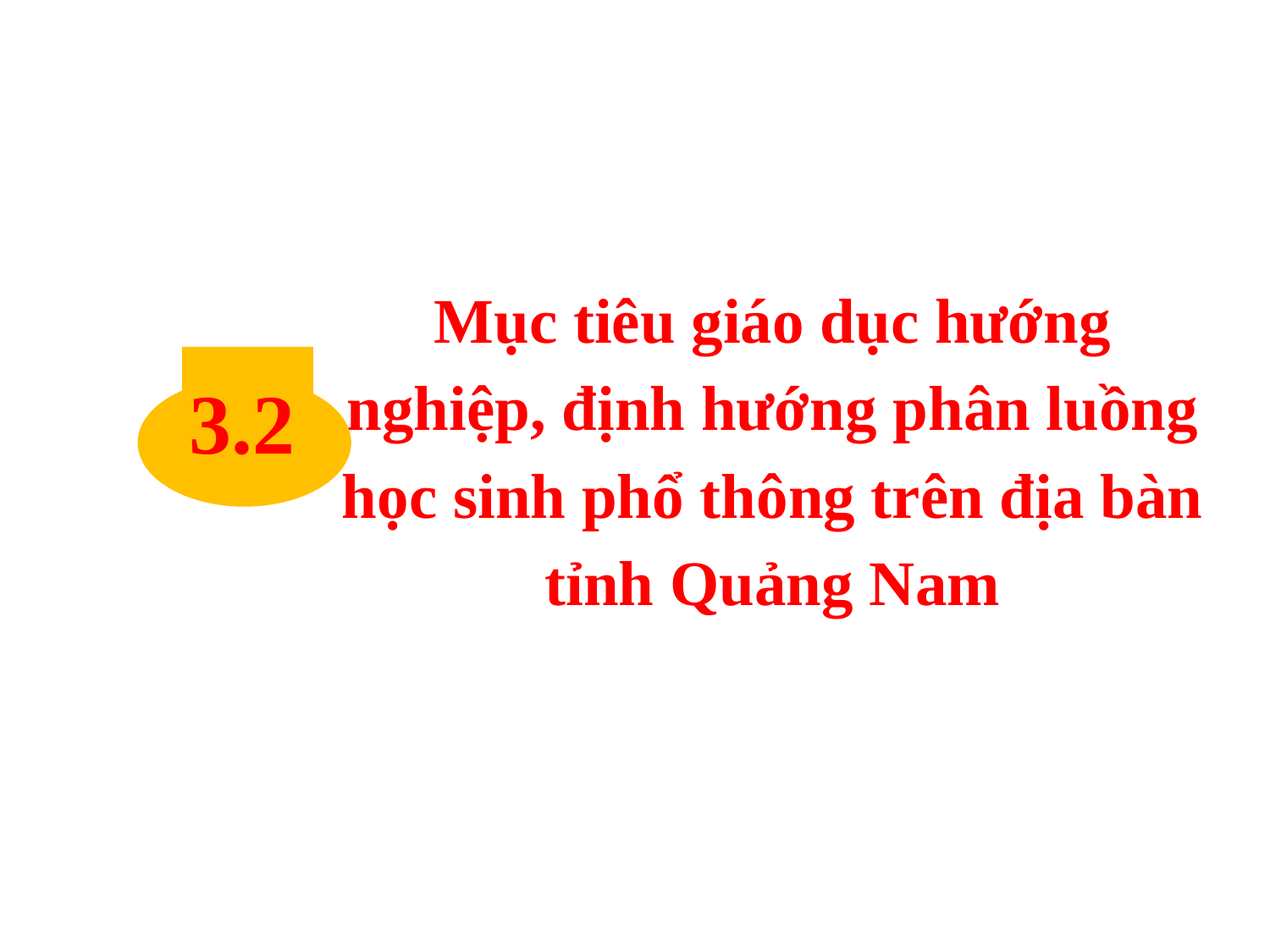

Mục tiêu giáo dục hướng nghiệp, định hướng phân luồng học sinh phổ thông trên địa bàn tỉnh Quảng Nam
3.2